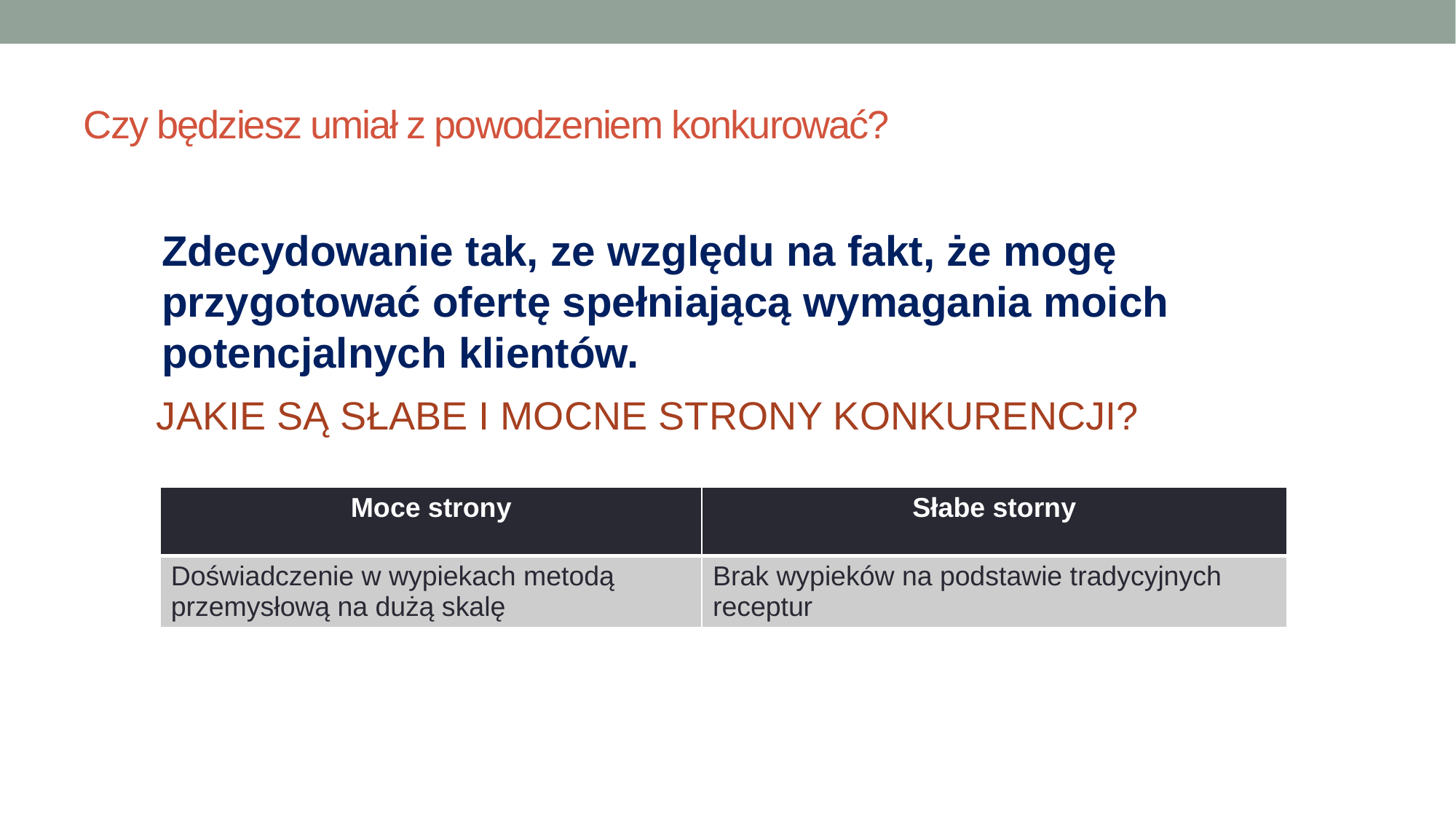

# Czy będziesz umiał z powodzeniem konkurować?
Zdecydowanie tak, ze względu na fakt, że mogę przygotować ofertę spełniającą wymagania moich potencjalnych klientów.
Jakie są słabe i mocne strony konkurencji?
| Moce strony | Słabe storny |
| --- | --- |
| Doświadczenie w wypiekach metodą przemysłową na dużą skalę | Brak wypieków na podstawie tradycyjnych receptur |